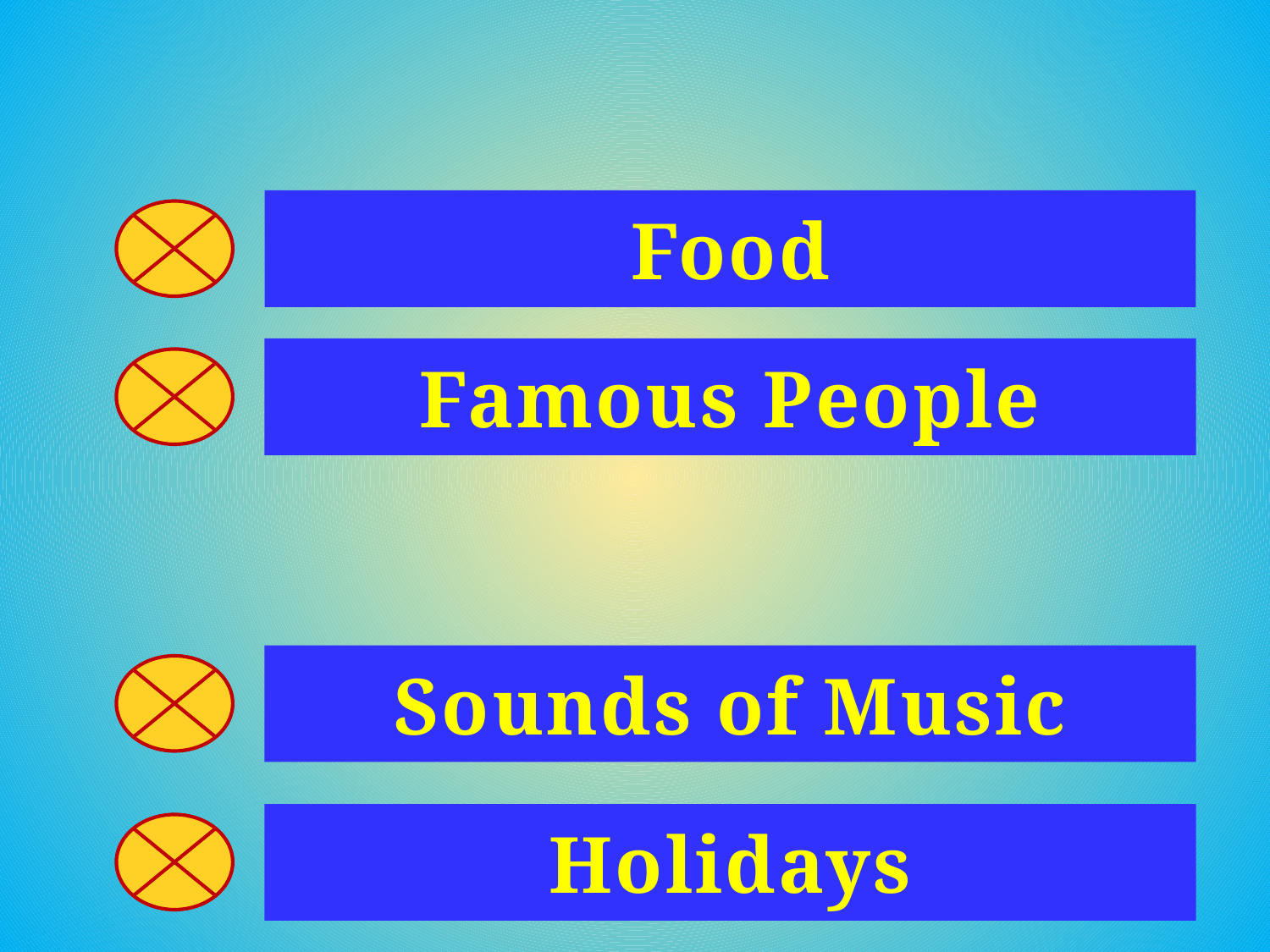

Food

Famous People

Sounds of Music

Holidays